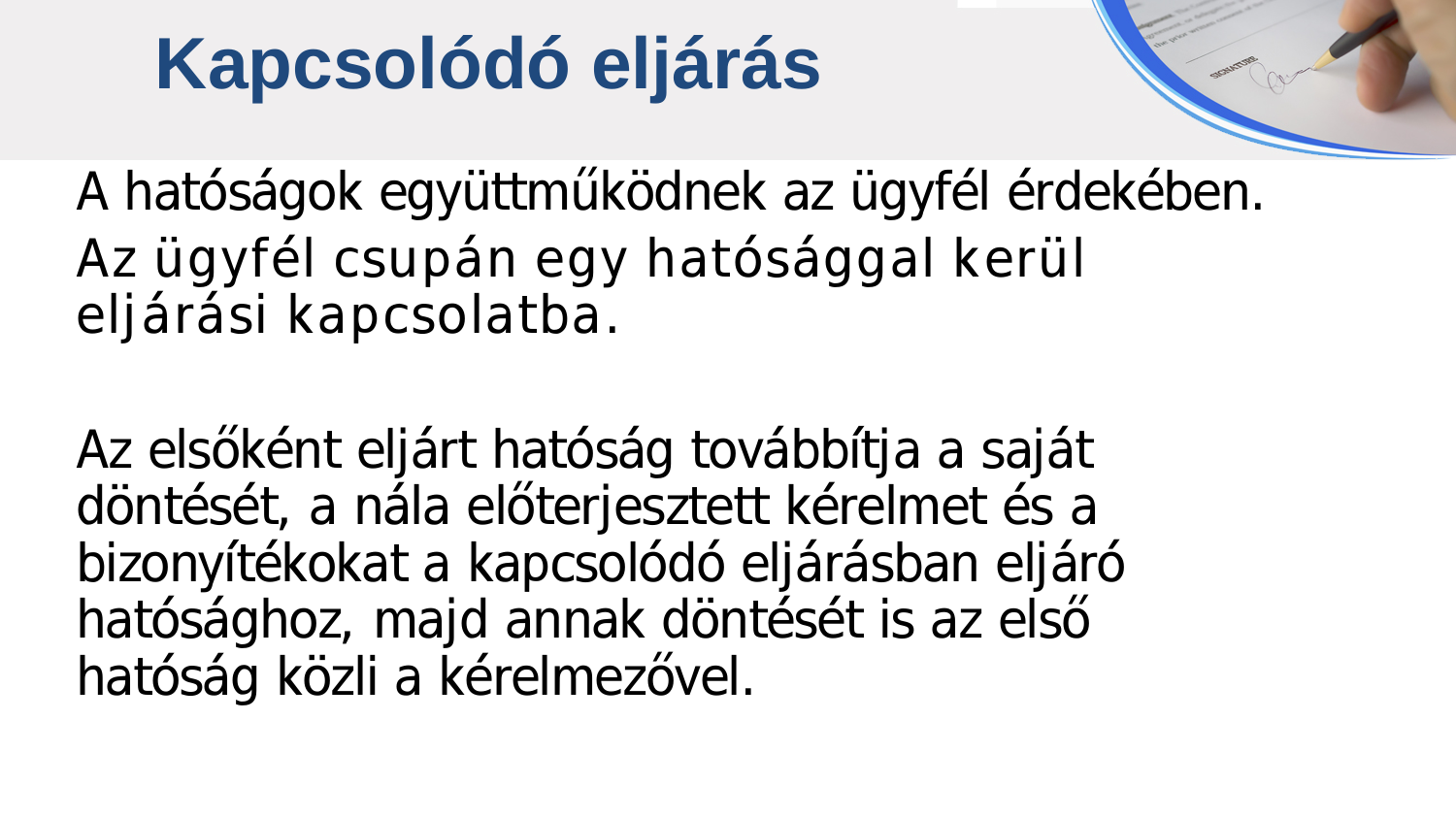

Kapcsolódó eljárás
A hatóságok együttműködnek az ügyfél érdekében.
Az ügyfél csupán egy hatósággal kerül eljárási kapcsolatba.

Az elsőként eljárt hatóság továbbítja a saját döntését, a nála előterjesztett kérelmet és a bizonyítékokat a kapcsolódó eljárásban eljáró hatósághoz, majd annak döntését is az első hatóság közli a kérelmezővel.